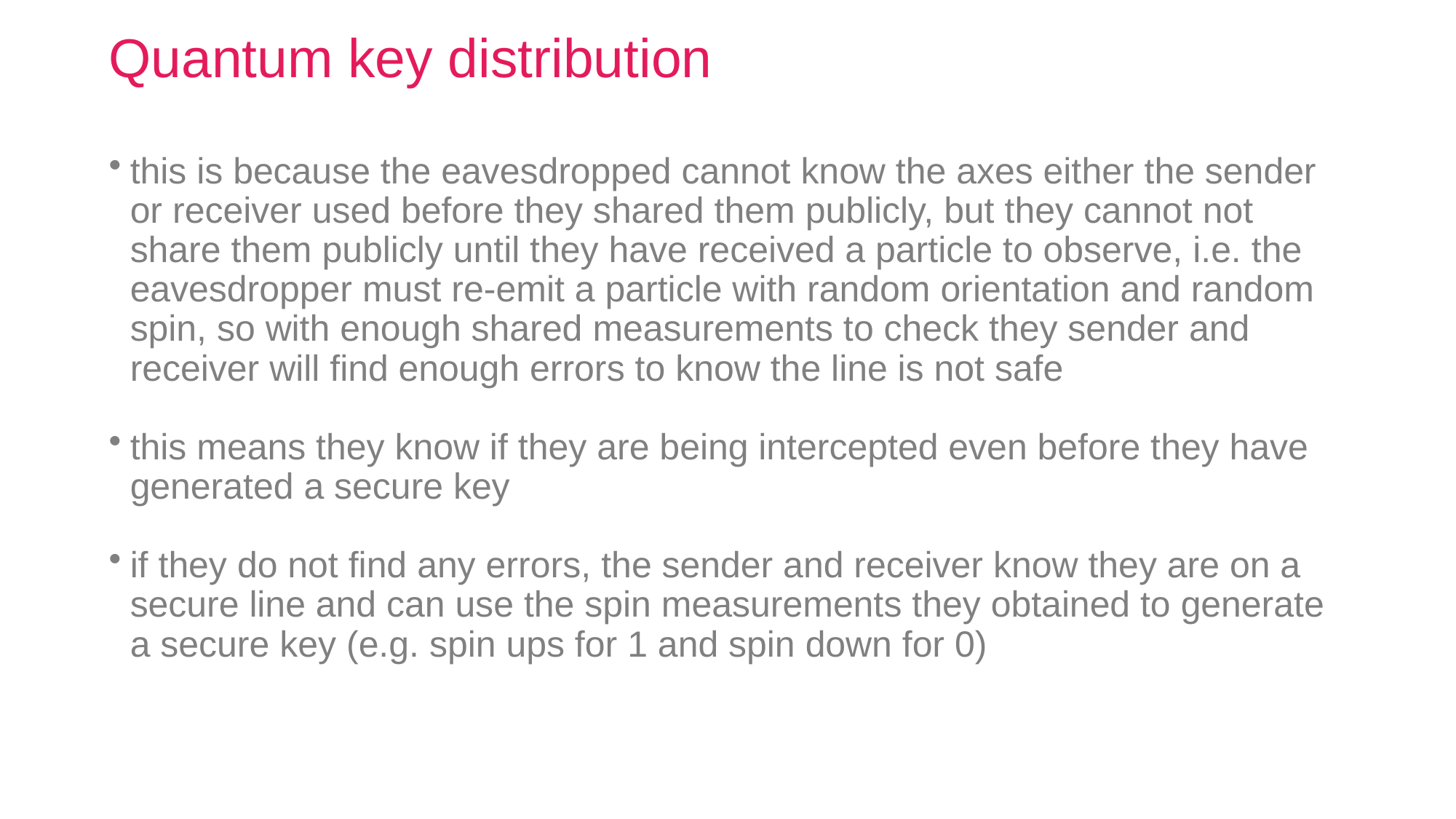

# Quantum key distribution
this is because the eavesdropped cannot know the axes either the sender or receiver used before they shared them publicly, but they cannot not share them publicly until they have received a particle to observe, i.e. the eavesdropper must re-emit a particle with random orientation and random spin, so with enough shared measurements to check they sender and receiver will find enough errors to know the line is not safe
this means they know if they are being intercepted even before they have generated a secure key
if they do not find any errors, the sender and receiver know they are on a secure line and can use the spin measurements they obtained to generate a secure key (e.g. spin ups for 1 and spin down for 0)